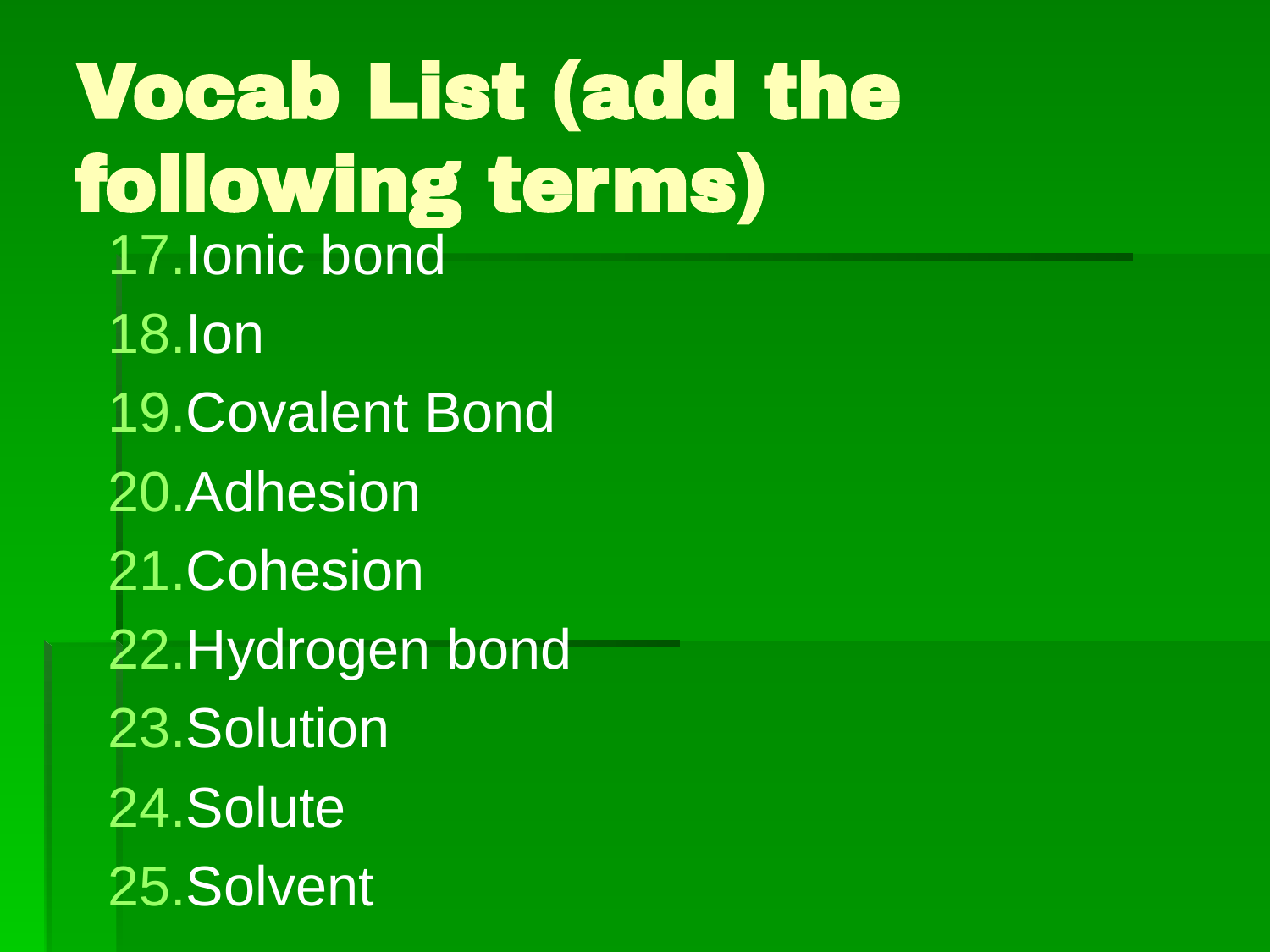

# Vocab List (add the following terms)
Ionic bond
Ion
Covalent Bond
Adhesion
Cohesion
Hydrogen bond
Solution
Solute
Solvent